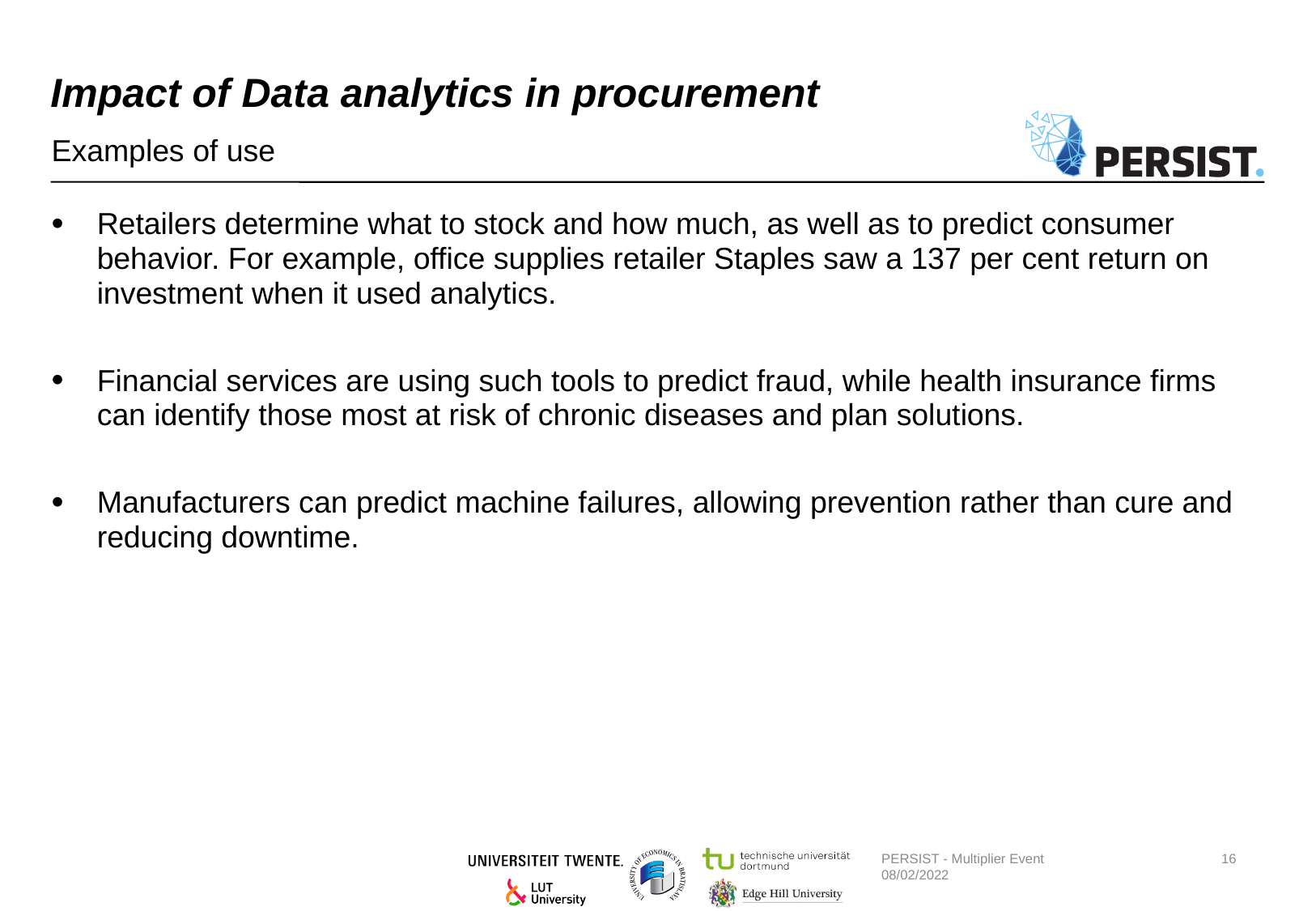

# Impact of Data analytics in procurement
Examples of use
Retailers determine what to stock and how much, as well as to predict consumer behavior. For example, office supplies retailer Staples saw a 137 per cent return on investment when it used analytics.

Financial services are using such tools to predict fraud, while health insurance firms can identify those most at risk of chronic diseases and plan solutions.

Manufacturers can predict machine failures, allowing prevention rather than cure and reducing downtime.